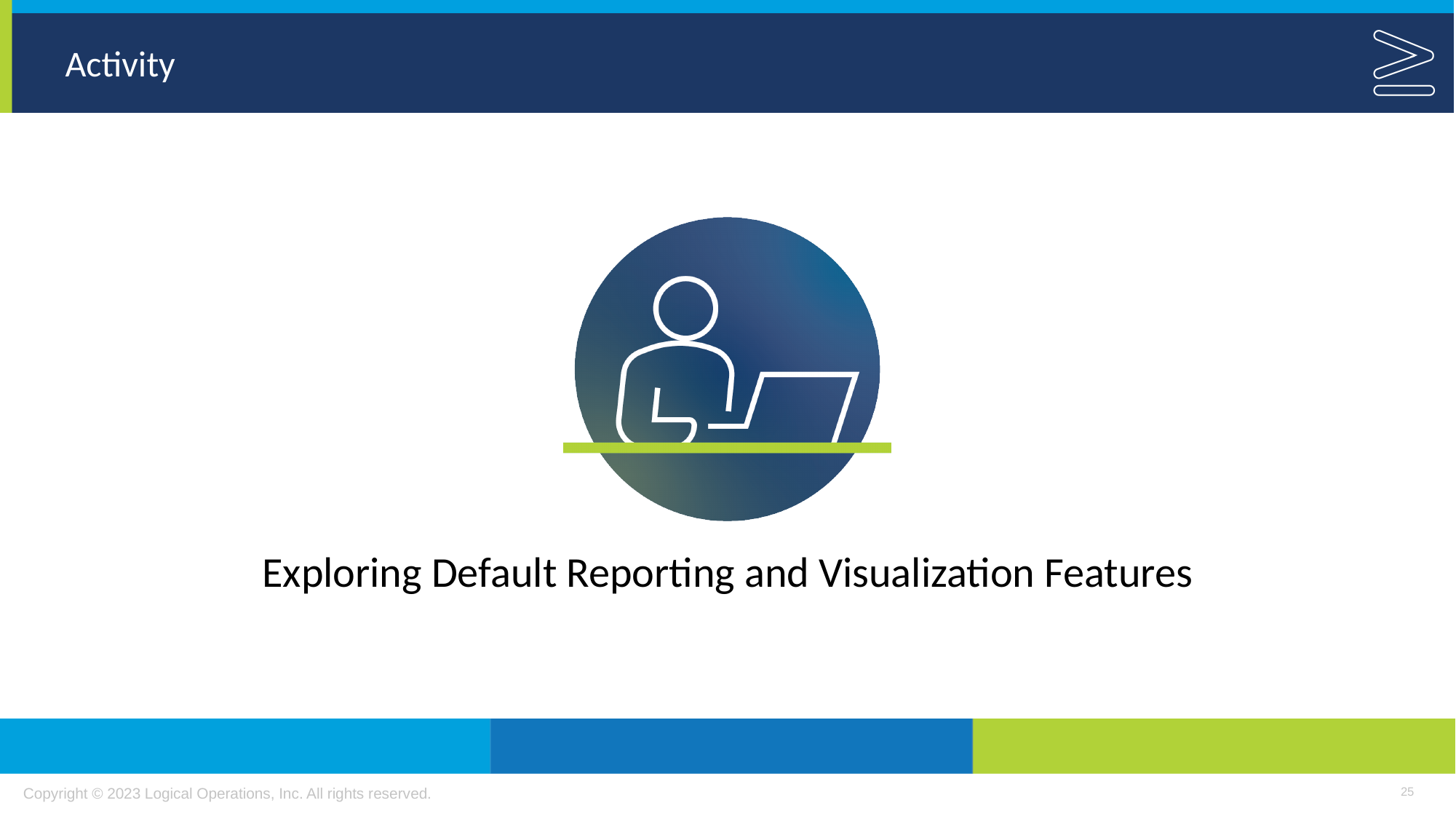

Exploring Default Reporting and Visualization Features
25